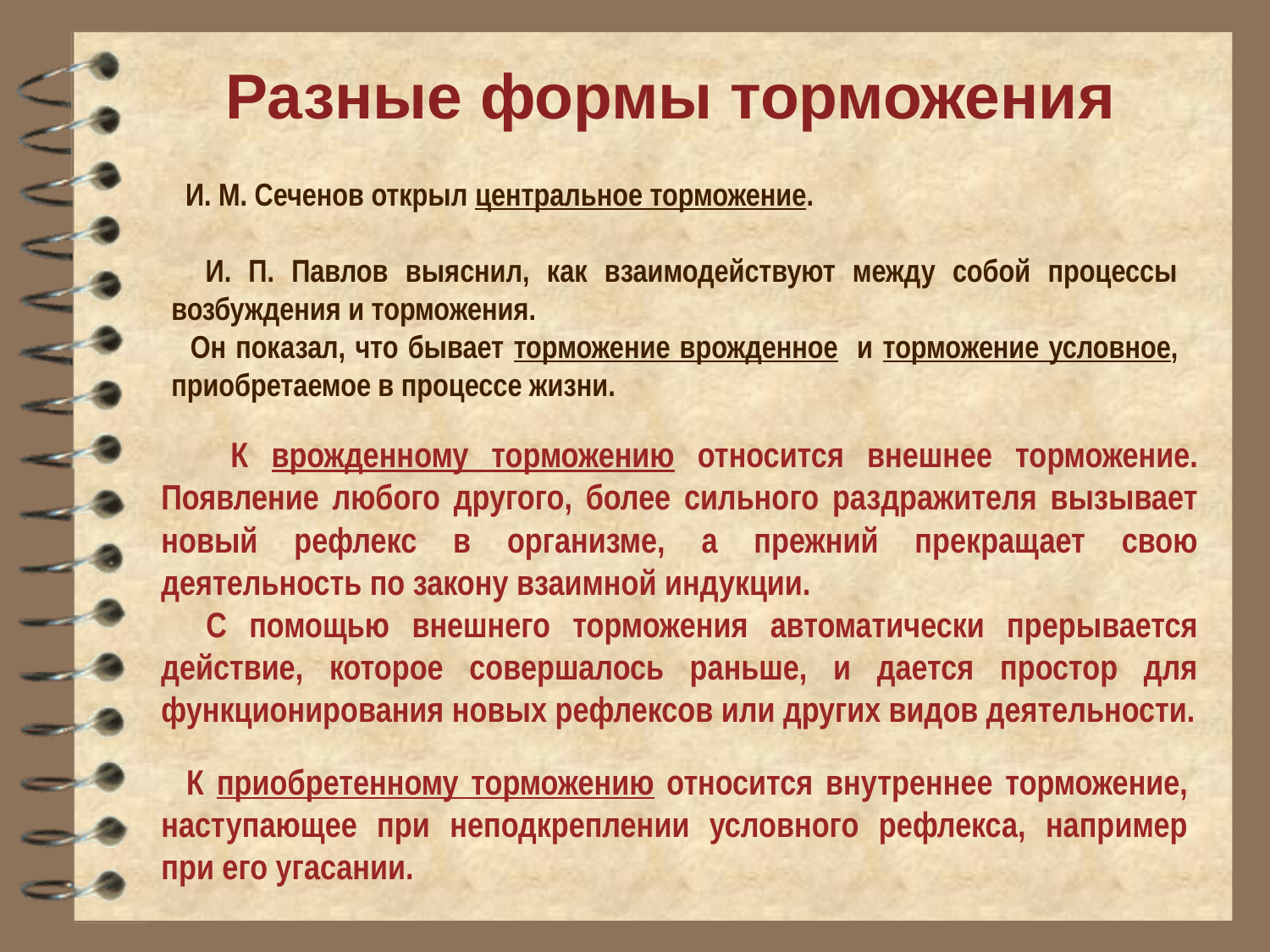

Разные формы торможения
  И. М. Сеченов открыл центральное торможение.

  И. П. Павлов выяснил, как взаимодействуют между собой процессы возбуждения и торможения.
  Он показал, что бывает торможение врожденное  и торможение условное, приобретаемое в процессе жизни.
   К врожденному торможению относится внешнее торможение. Появление любого другого, более сильного раздражителя вызывает новый рефлекс в организме, а прежний прекращает свою деятельность по закону взаимной индукции.
  С помощью внешнего торможения автоматически прерывается действие, которое совершалось раньше, и дается простор для функционирования новых рефлексов или других видов деятельности.
  К приобретенному торможению относится внутреннее торможение, наступающее при неподкреплении условного рефлекса, например при его угасании.